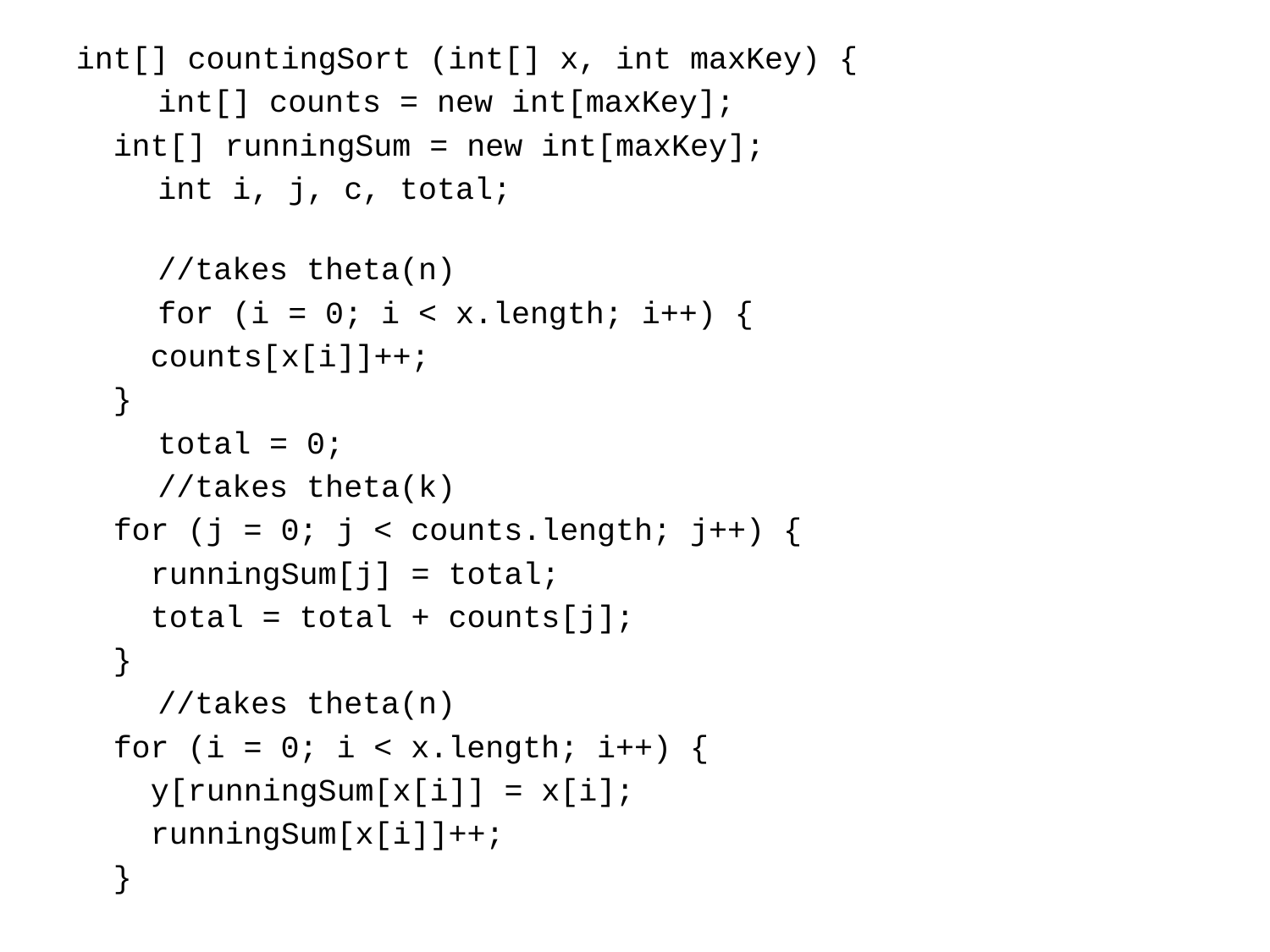

int[] countingSort (int[] x, int maxKey) {
	int[] counts = new int[maxKey];
  int[] runningSum = new int[maxKey];
	int i, j, c, total;
	//takes theta(n)
	for (i = 0; i < x.length; i++) {
    counts[x[i]]++;
  }
	total = 0;
	//takes theta(k)
  for (j = 0; j < counts.length; j++) {
    runningSum[j] = total;
    total = total + counts[j];
  }
	//takes theta(n)
  for (i = 0; i < x.length; i++) {
    y[runningSum[x[i]] = x[i];
    runningSum[x[i]]++;
  }